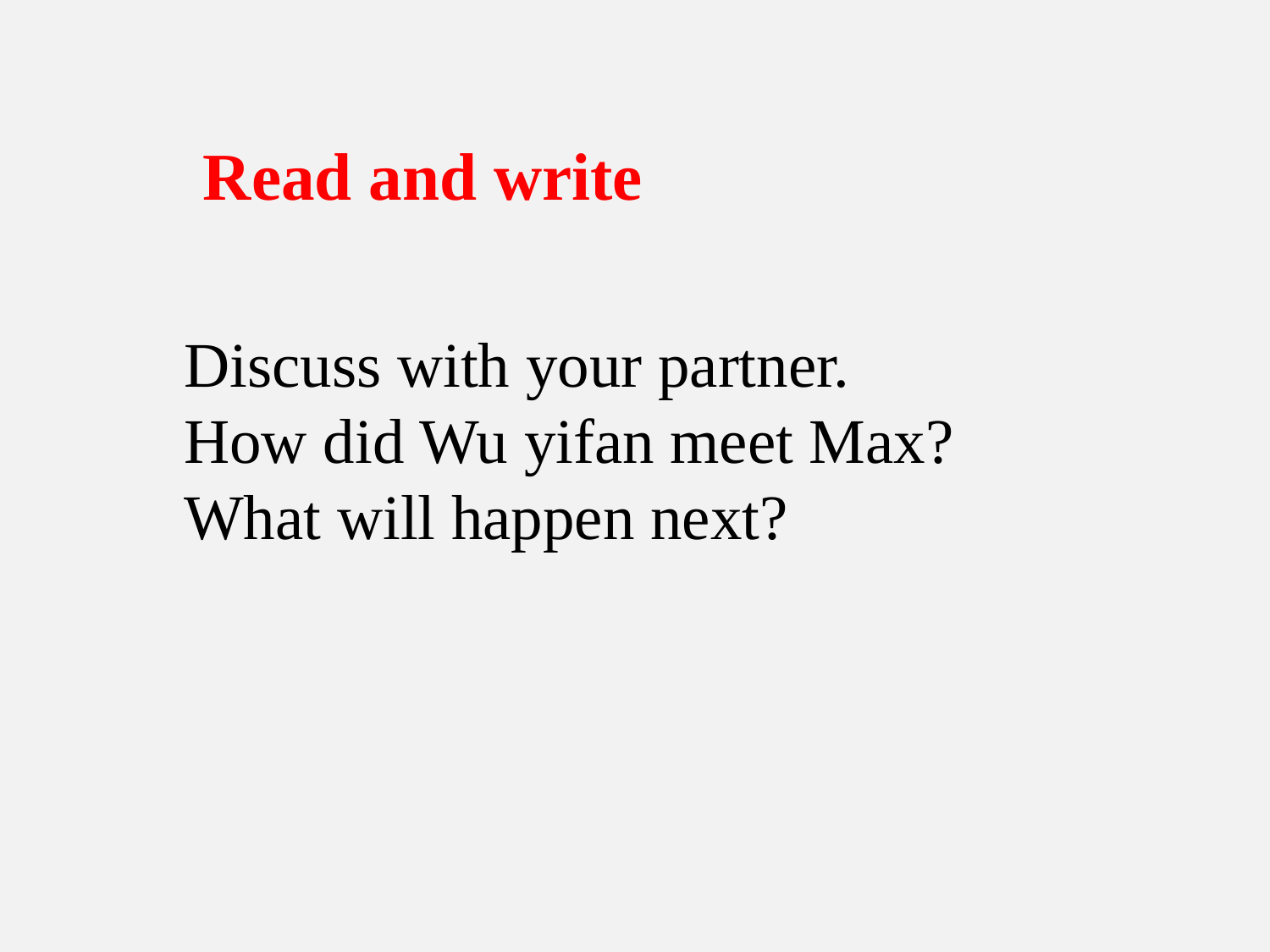

Read and write
Discuss with your partner.
How did Wu yifan meet Max?
What will happen next?